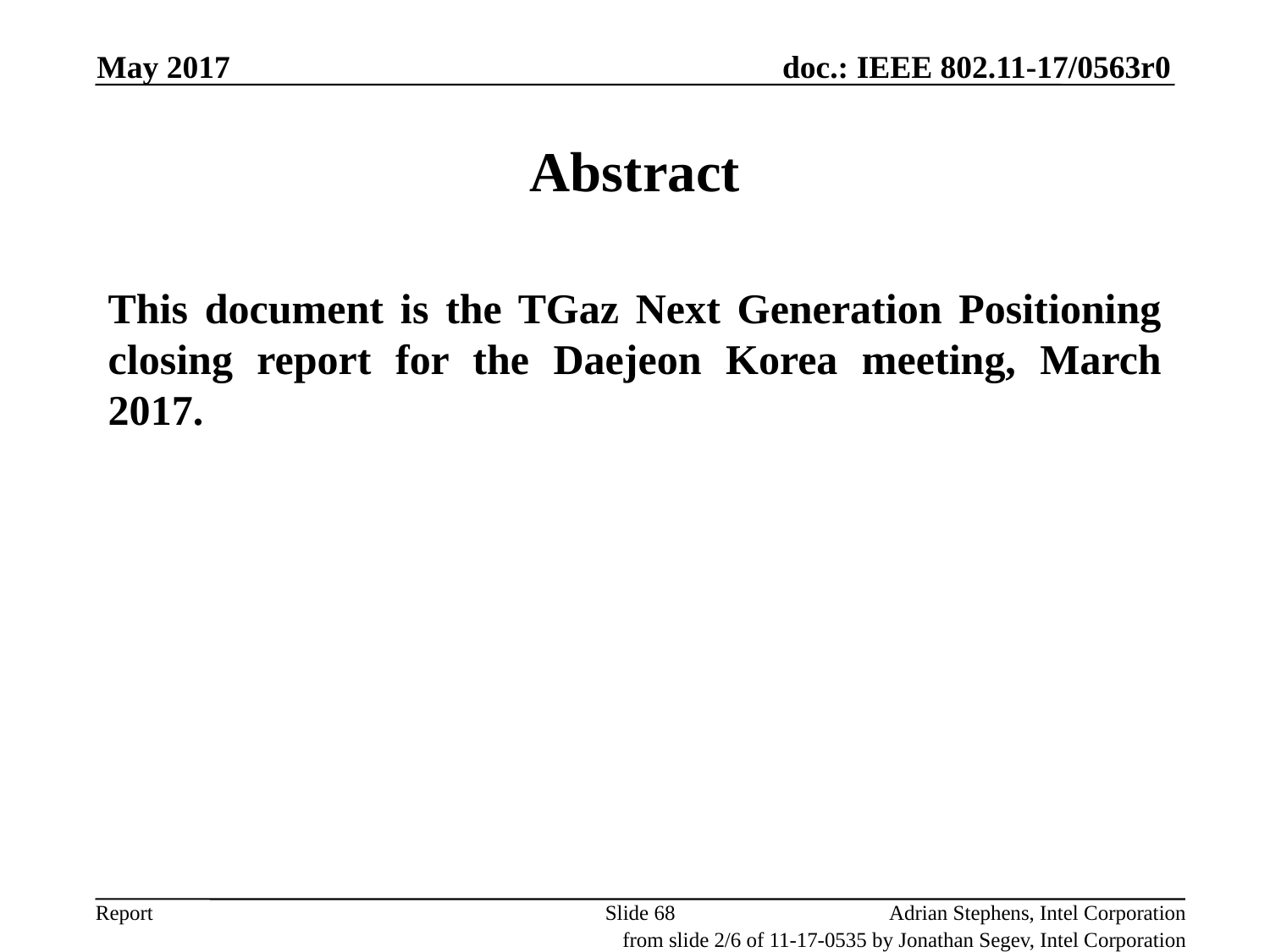

May 2017
# Abstract
This document is the TGaz Next Generation Positioning closing report for the Daejeon Korea meeting, March 2017.

Slide 68
Adrian Stephens, Intel Corporation
from slide 2/6 of 11-17-0535 by Jonathan Segev, Intel Corporation